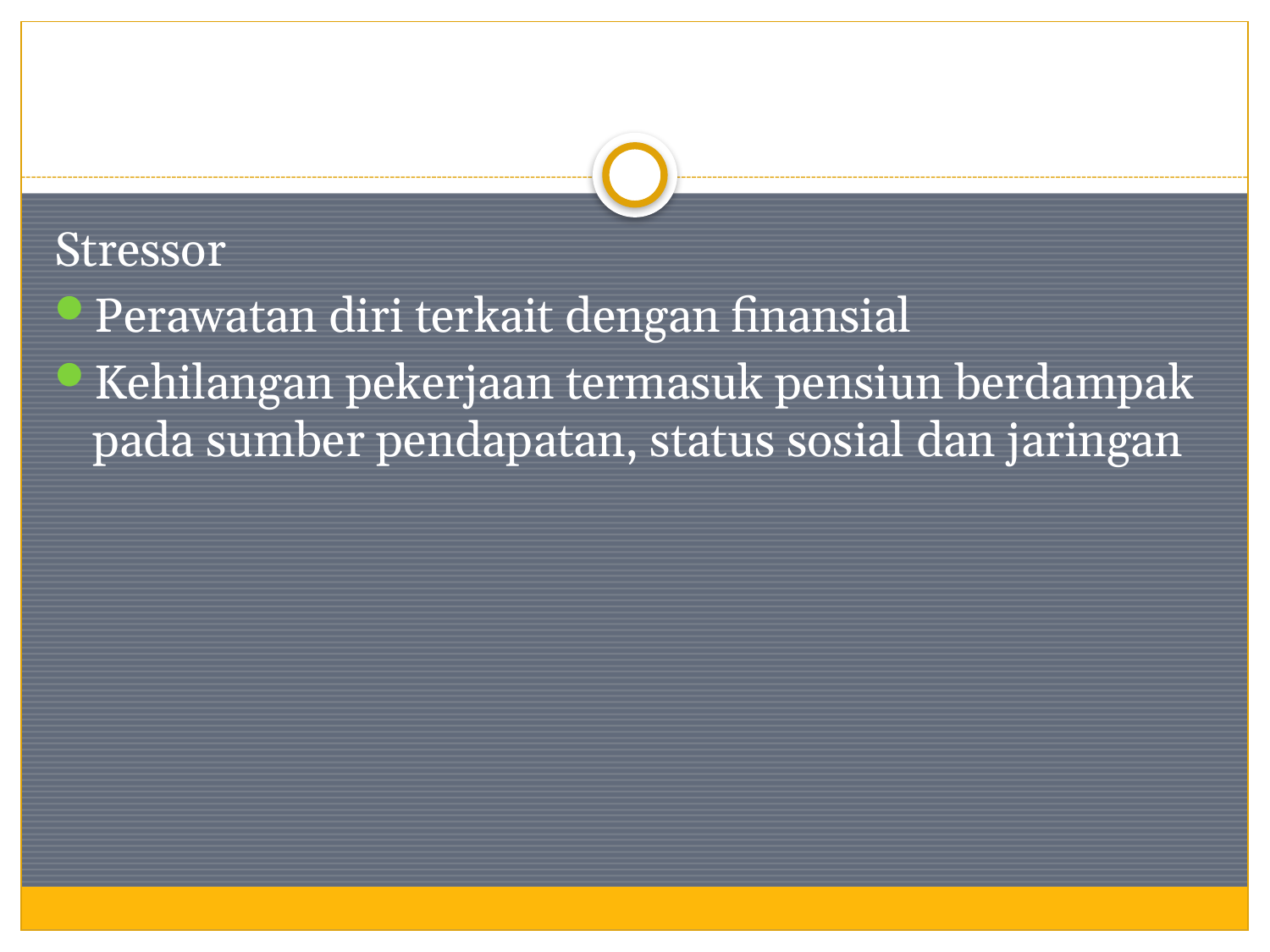

#
Stressor
Perawatan diri terkait dengan finansial
Kehilangan pekerjaan termasuk pensiun berdampak pada sumber pendapatan, status sosial dan jaringan